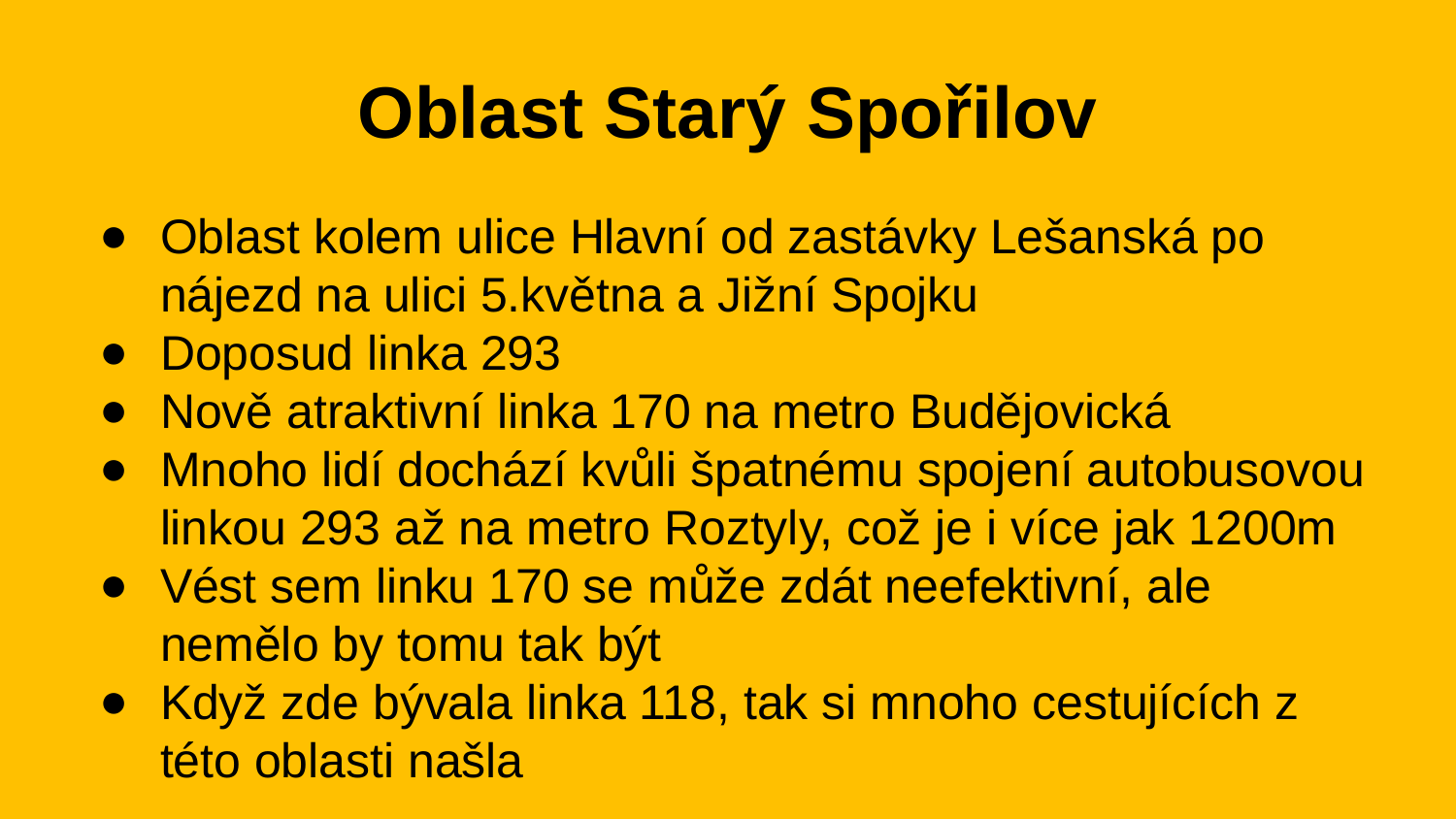

# Oblast Starý Spořilov
Oblast kolem ulice Hlavní od zastávky Lešanská po nájezd na ulici 5.května a Jižní Spojku
Doposud linka 293
Nově atraktivní linka 170 na metro Budějovická
Mnoho lidí dochází kvůli špatnému spojení autobusovou linkou 293 až na metro Roztyly, což je i více jak 1200m
Vést sem linku 170 se může zdát neefektivní, ale nemělo by tomu tak být
Když zde bývala linka 118, tak si mnoho cestujících z této oblasti našla